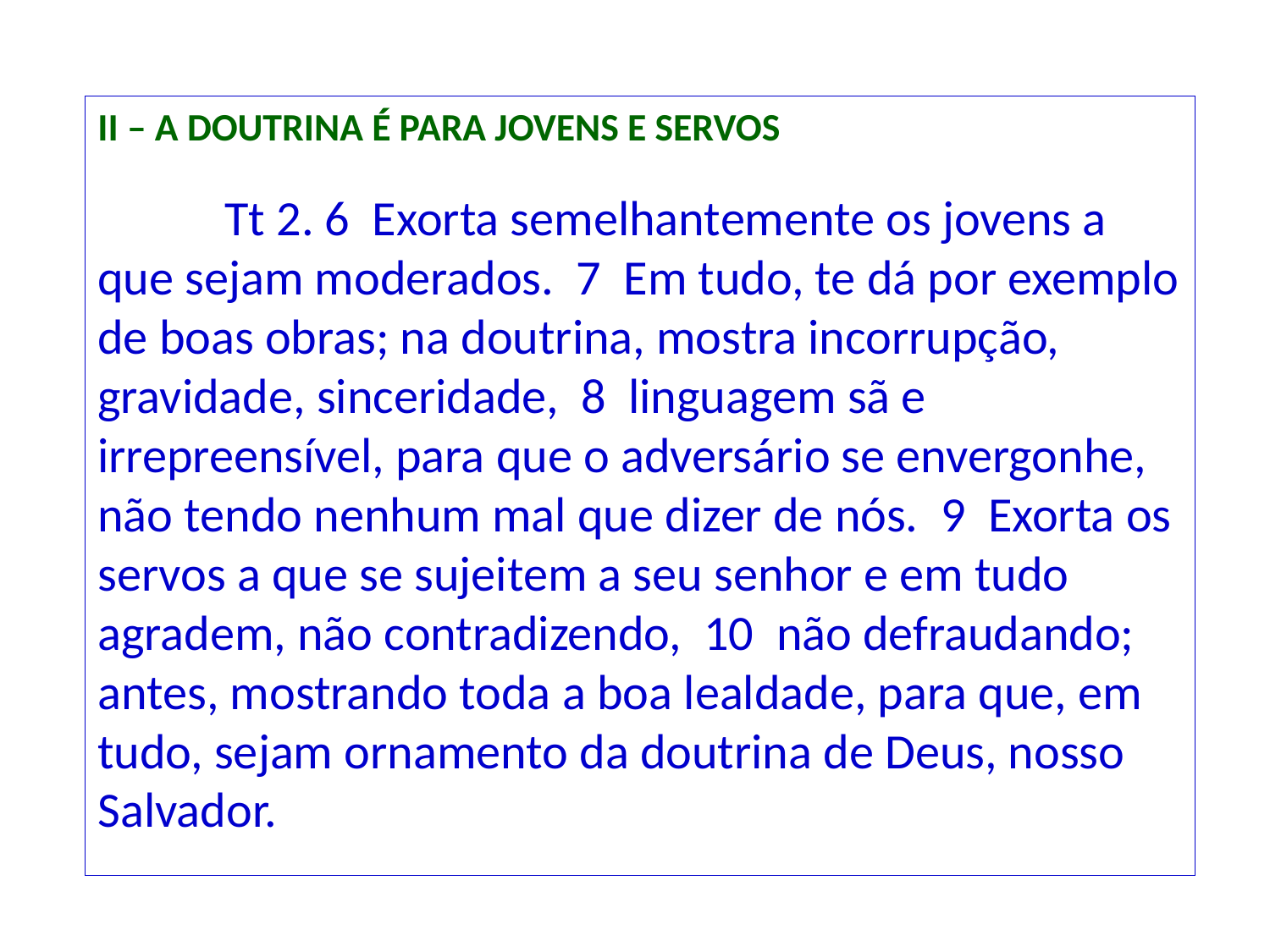

II – A DOUTRINA É PARA JOVENS E SERVOS

	Tt 2. 6  Exorta semelhantemente os jovens a que sejam moderados.  7  Em tudo, te dá por exemplo de boas obras; na doutrina, mostra incorrupção, gravidade, sinceridade,  8  linguagem sã e irrepreensível, para que o adversário se envergonhe, não tendo nenhum mal que dizer de nós.  9  Exorta os servos a que se sujeitem a seu senhor e em tudo agradem, não contradizendo,  10  não defraudando; antes, mostrando toda a boa lealdade, para que, em tudo, sejam ornamento da doutrina de Deus, nosso Salvador.